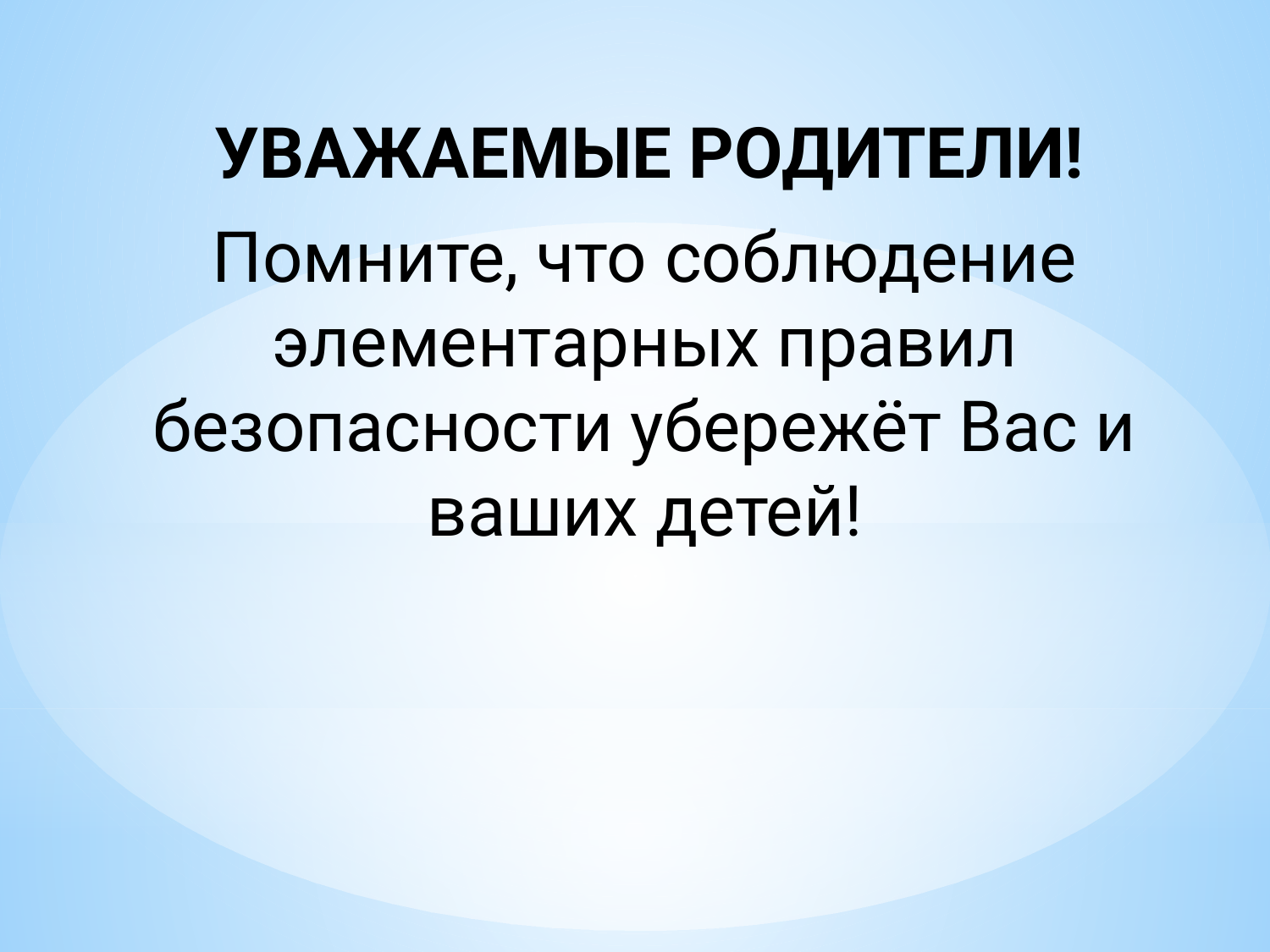

УВАЖАЕМЫЕ РОДИТЕЛИ!
Помните, что соблюдение элементарных правил безопасности убережёт Вас и ваших детей!